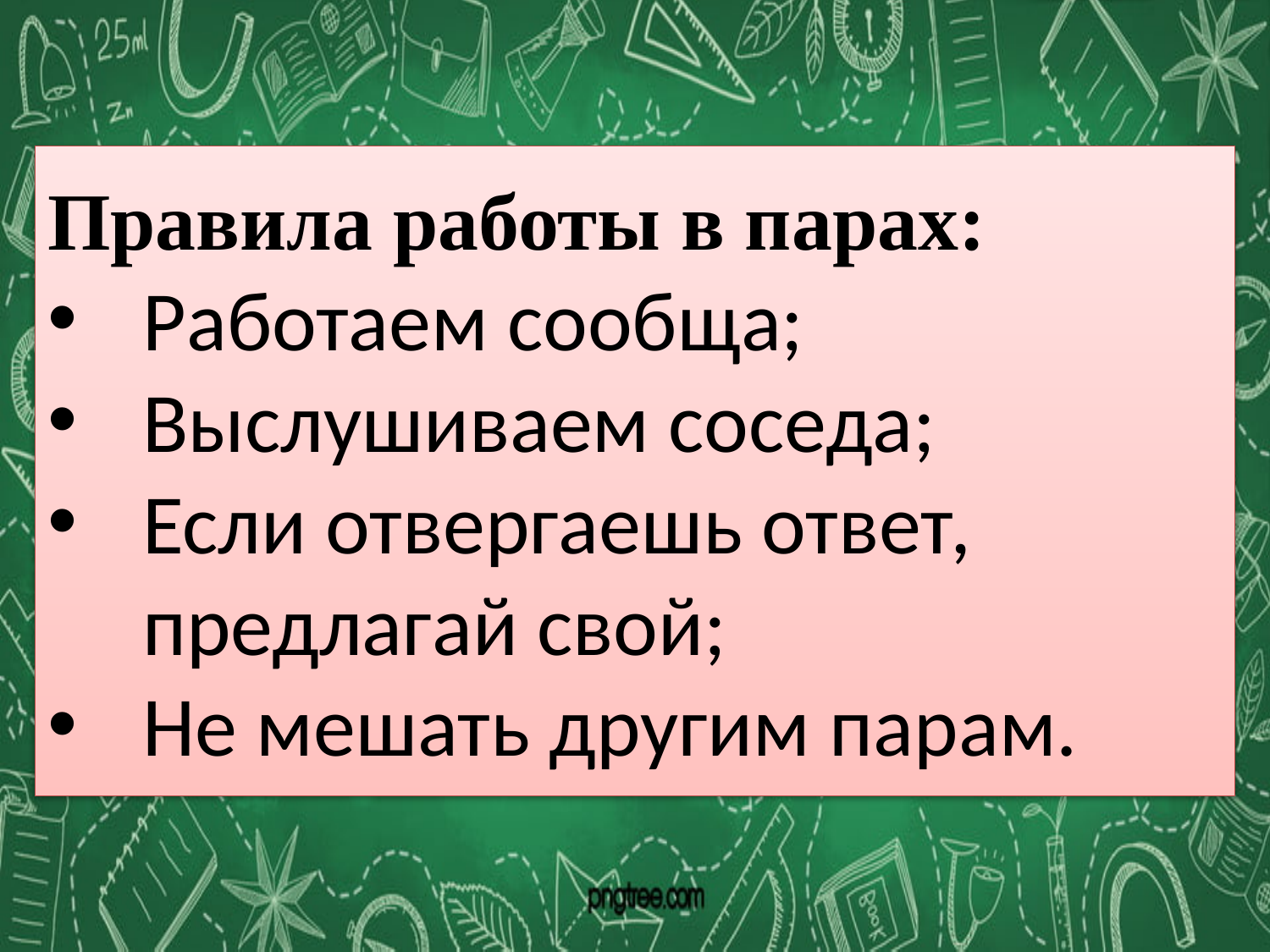

Правила работы в парах:
Работаем сообща;
Выслушиваем соседа;
Если отвергаешь ответ, предлагай свой;
Не мешать другим парам.